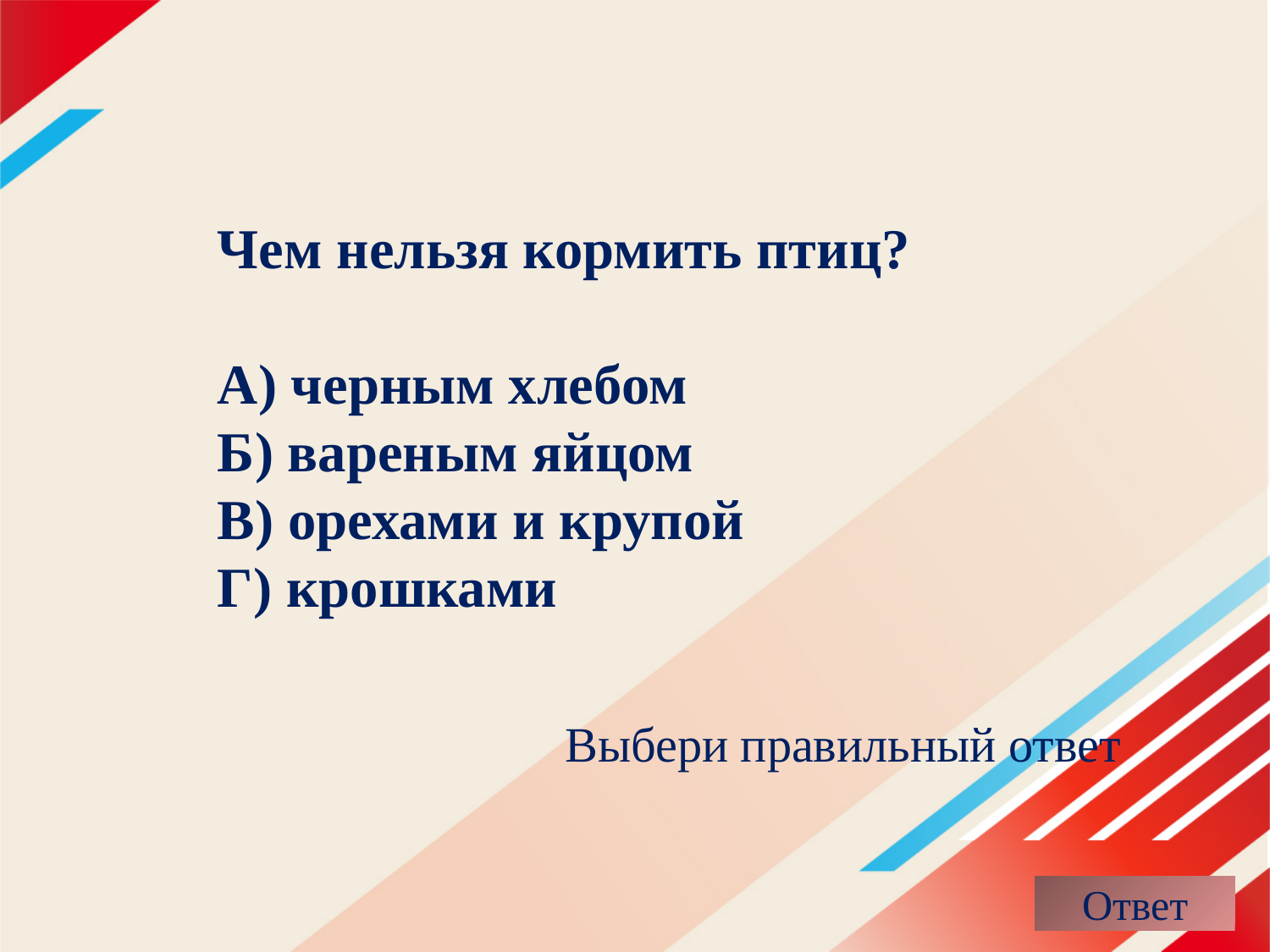

Чем нельзя кормить птиц?

А) черным хлебом
Б) вареным яйцом
В) орехами и крупой
Г) крошками
Выбери правильный ответ